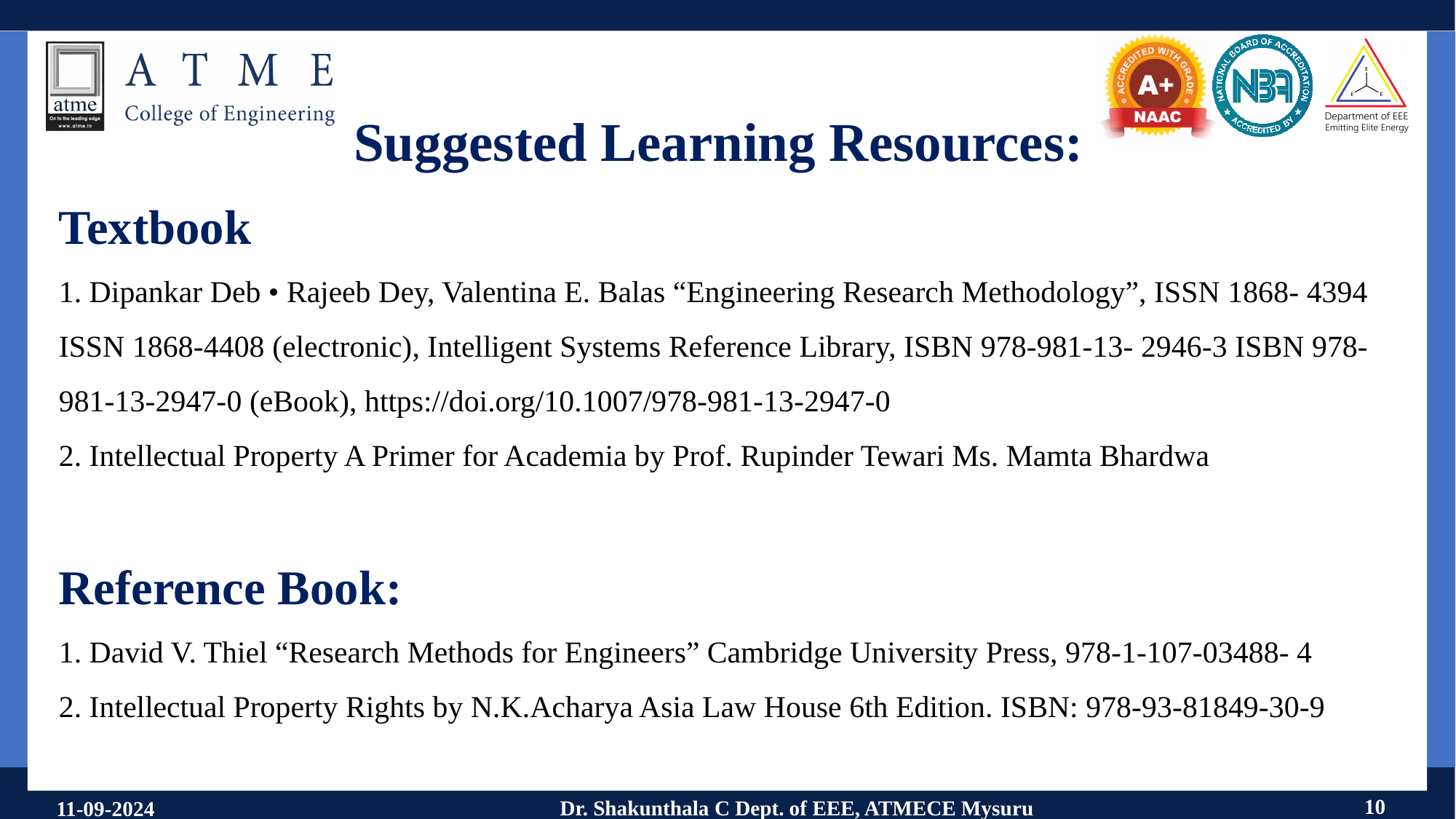

# Suggested Learning Resources:
Textbook
1. Dipankar Deb • Rajeeb Dey, Valentina E. Balas “Engineering Research Methodology”, ISSN 1868- 4394 ISSN 1868-4408 (electronic), Intelligent Systems Reference Library, ISBN 978-981-13- 2946-3 ISBN 978-981-13-2947-0 (eBook), https://doi.org/10.1007/978-981-13-2947-0
2. Intellectual Property A Primer for Academia by Prof. Rupinder Tewari Ms. Mamta Bhardwa

Reference Book:
1. David V. Thiel “Research Methods for Engineers” Cambridge University Press, 978-1-107-03488- 4
2. Intellectual Property Rights by N.K.Acharya Asia Law House 6th Edition. ISBN: 978-93-81849-30-9
10
Dr. Shakunthala C Dept. of EEE, ATMECE Mysuru
11-09-2024